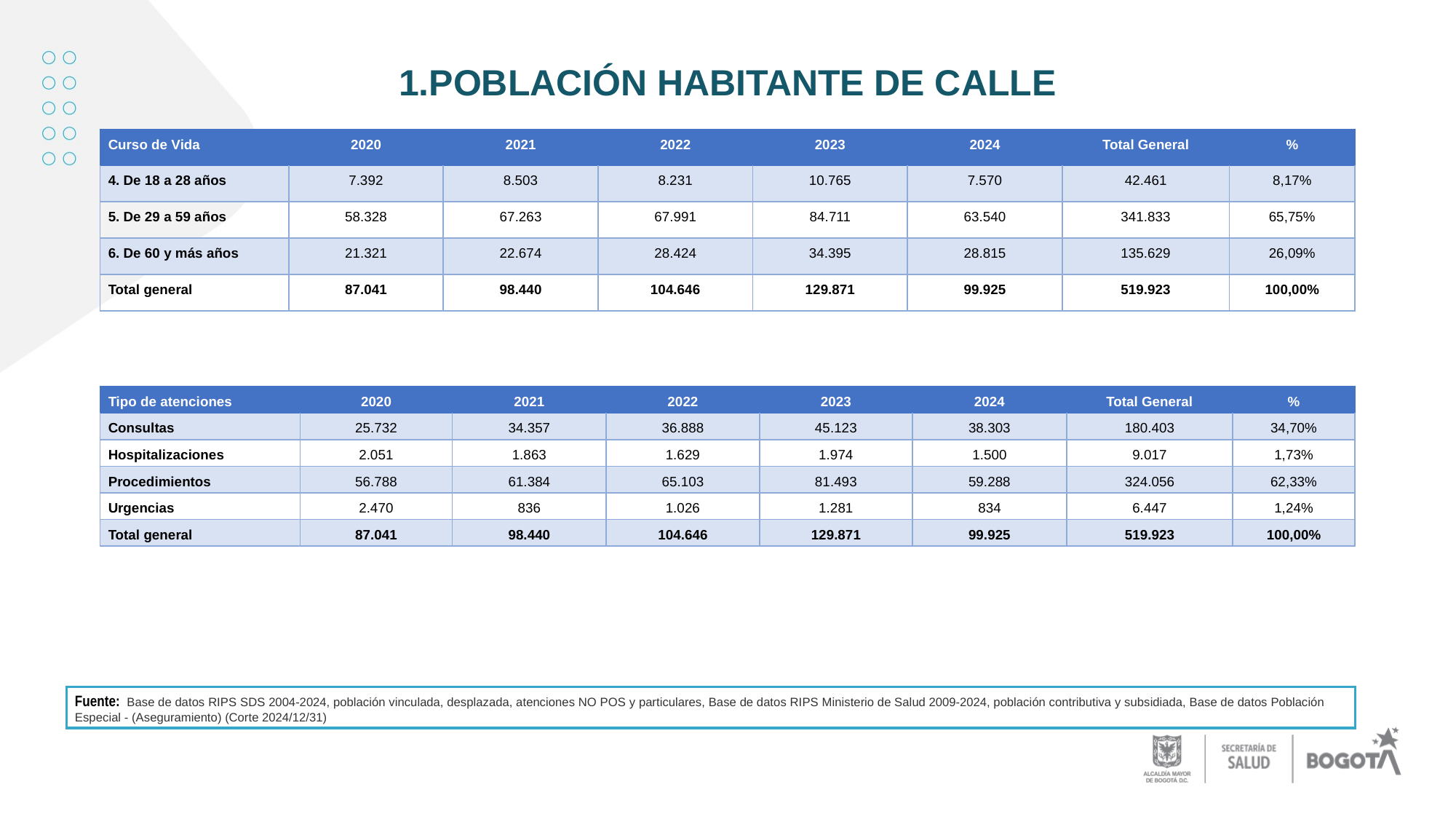

# 1.POBLACIÓN HABITANTE DE CALLE
| Curso de Vida | 2020 | 2021 | 2022 | 2023 | 2024 | Total General | % |
| --- | --- | --- | --- | --- | --- | --- | --- |
| 4. De 18 a 28 años | 7.392 | 8.503 | 8.231 | 10.765 | 7.570 | 42.461 | 8,17% |
| 5. De 29 a 59 años | 58.328 | 67.263 | 67.991 | 84.711 | 63.540 | 341.833 | 65,75% |
| 6. De 60 y más años | 21.321 | 22.674 | 28.424 | 34.395 | 28.815 | 135.629 | 26,09% |
| Total general | 87.041 | 98.440 | 104.646 | 129.871 | 99.925 | 519.923 | 100,00% |
| Tipo de atenciones | 2020 | 2021 | 2022 | 2023 | 2024 | Total General | % |
| --- | --- | --- | --- | --- | --- | --- | --- |
| Consultas | 25.732 | 34.357 | 36.888 | 45.123 | 38.303 | 180.403 | 34,70% |
| Hospitalizaciones | 2.051 | 1.863 | 1.629 | 1.974 | 1.500 | 9.017 | 1,73% |
| Procedimientos | 56.788 | 61.384 | 65.103 | 81.493 | 59.288 | 324.056 | 62,33% |
| Urgencias | 2.470 | 836 | 1.026 | 1.281 | 834 | 6.447 | 1,24% |
| Total general | 87.041 | 98.440 | 104.646 | 129.871 | 99.925 | 519.923 | 100,00% |
Fuente:  Base de datos RIPS SDS 2004-2024, población vinculada, desplazada, atenciones NO POS y particulares, Base de datos RIPS Ministerio de Salud 2009-2024, población contributiva y subsidiada, Base de datos Población Especial - (Aseguramiento) (Corte 2024/12/31)